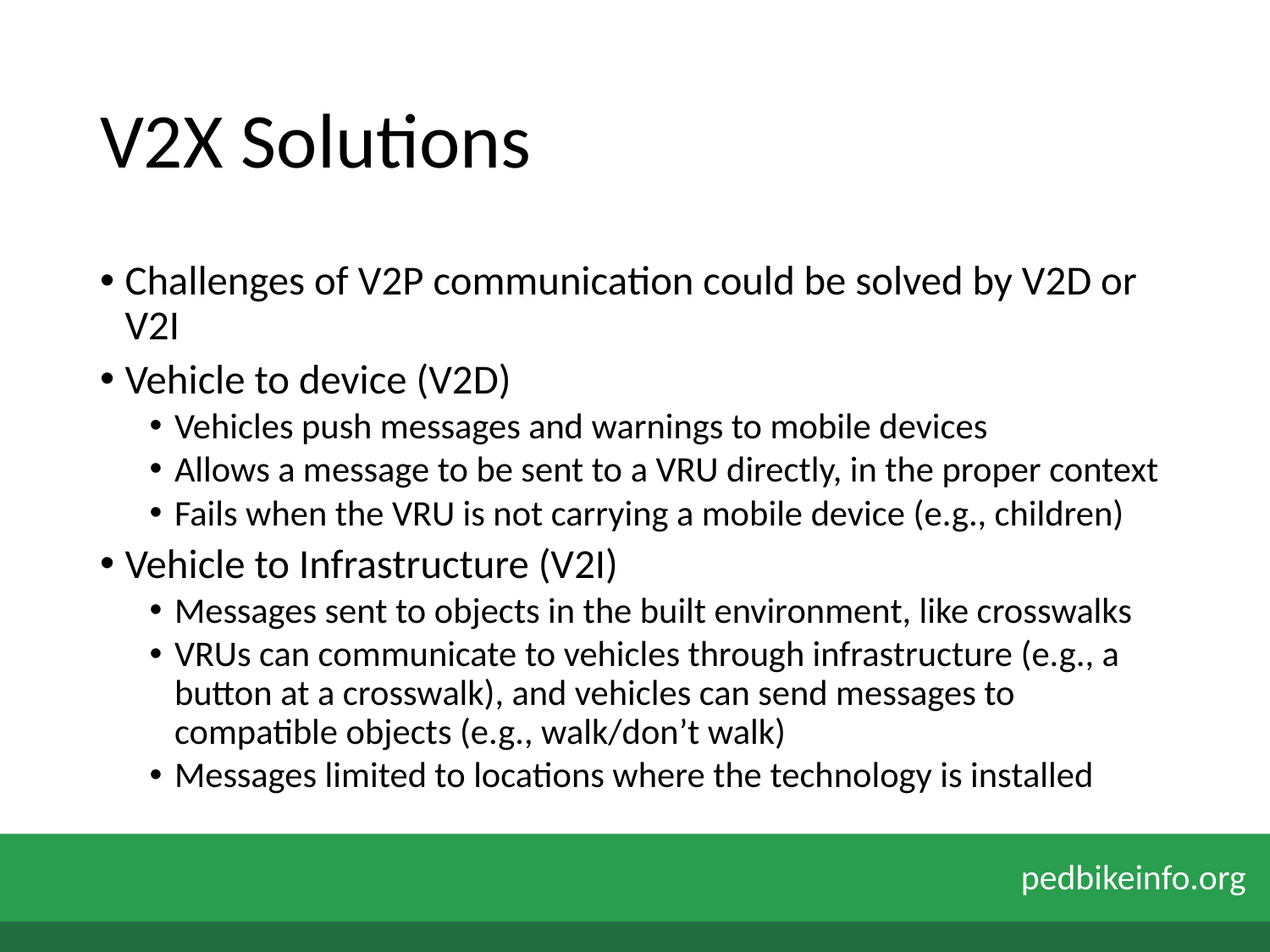

# V2X Solutions
Challenges of V2P communication could be solved by V2D or V2I
Vehicle to device (V2D)
Vehicles push messages and warnings to mobile devices
Allows a message to be sent to a VRU directly, in the proper context
Fails when the VRU is not carrying a mobile device (e.g., children)
Vehicle to Infrastructure (V2I)
Messages sent to objects in the built environment, like crosswalks
VRUs can communicate to vehicles through infrastructure (e.g., a button at a crosswalk), and vehicles can send messages to compatible objects (e.g., walk/don’t walk)
Messages limited to locations where the technology is installed